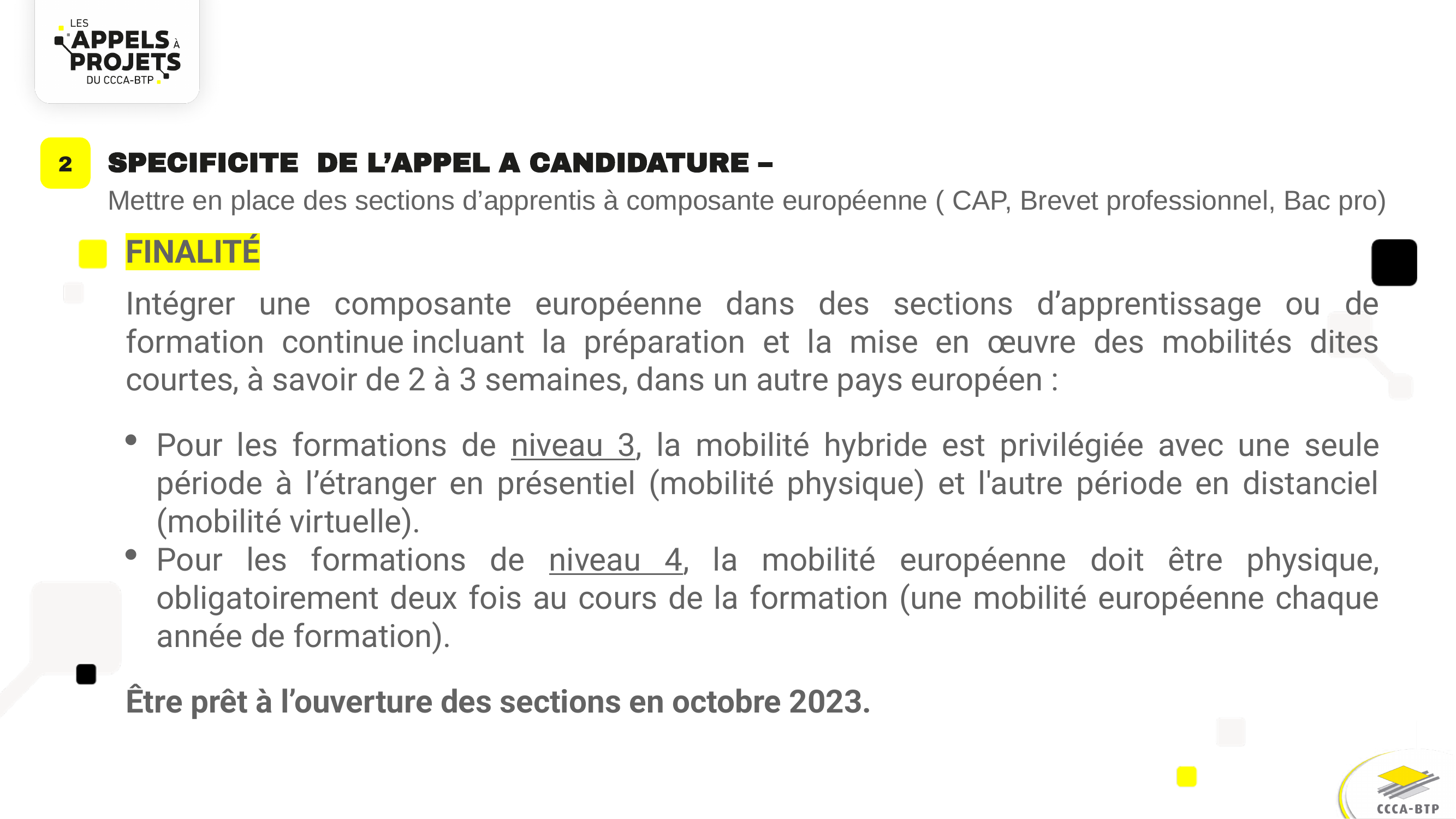

SPECIFICITE  DE L’APPEL A CANDIDATURE –
Mettre en place des sections d’apprentis à composante européenne ( CAP, Brevet professionnel, Bac pro)
2
FINALITÉ
Intégrer une composante européenne dans des sections d’apprentissage ou de formation continue incluant la préparation et la mise en œuvre des mobilités dites courtes, à savoir de 2 à 3 semaines, dans un autre pays européen :

Pour les formations de niveau 3, la mobilité hybride est privilégiée avec une seule période à l’étranger en présentiel (mobilité physique) et l'autre période en distanciel (mobilité virtuelle).
Pour les formations de niveau 4, la mobilité européenne doit être physique, obligatoirement deux fois au cours de la formation (une mobilité européenne chaque année de formation).

Être prêt à l’ouverture des sections en octobre 2023.